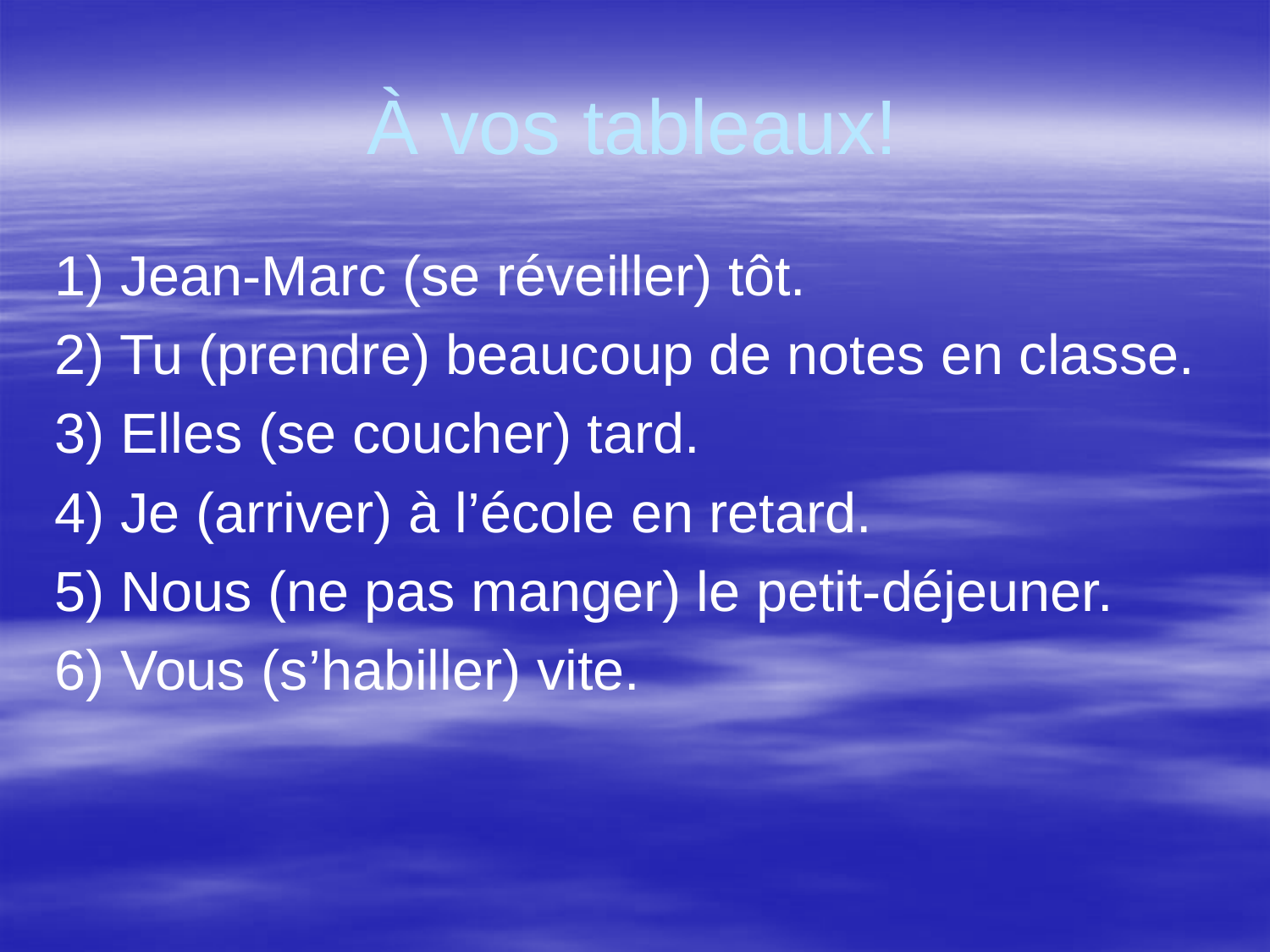

# À vos tableaux!
1) Jean-Marc (se réveiller) tôt.
2) Tu (prendre) beaucoup de notes en classe.
3) Elles (se coucher) tard.
4) Je (arriver) à l’école en retard.
5) Nous (ne pas manger) le petit-déjeuner.
6) Vous (s’habiller) vite.